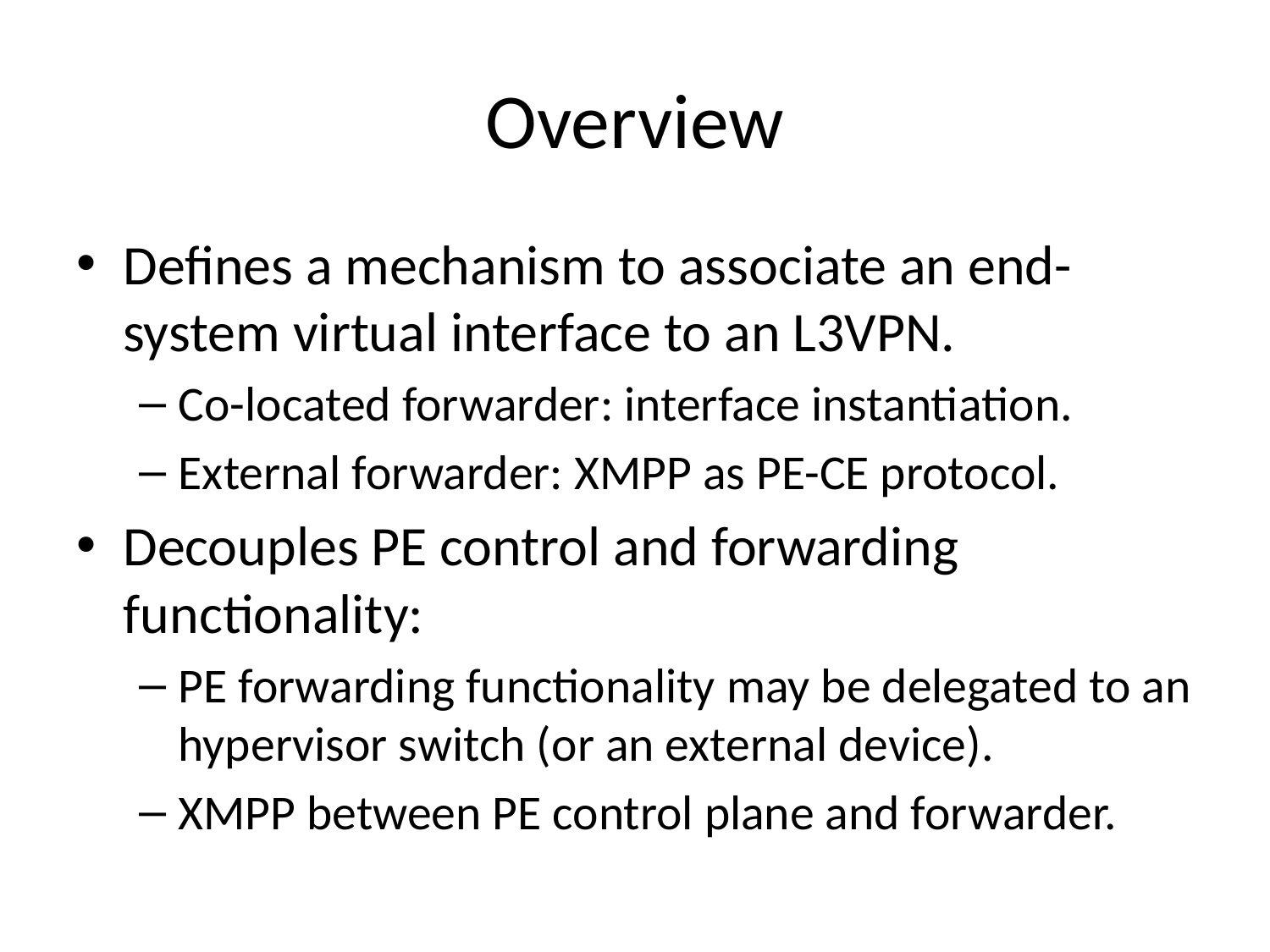

# Overview
Defines a mechanism to associate an end-system virtual interface to an L3VPN.
Co-located forwarder: interface instantiation.
External forwarder: XMPP as PE-CE protocol.
Decouples PE control and forwarding functionality:
PE forwarding functionality may be delegated to an hypervisor switch (or an external device).
XMPP between PE control plane and forwarder.